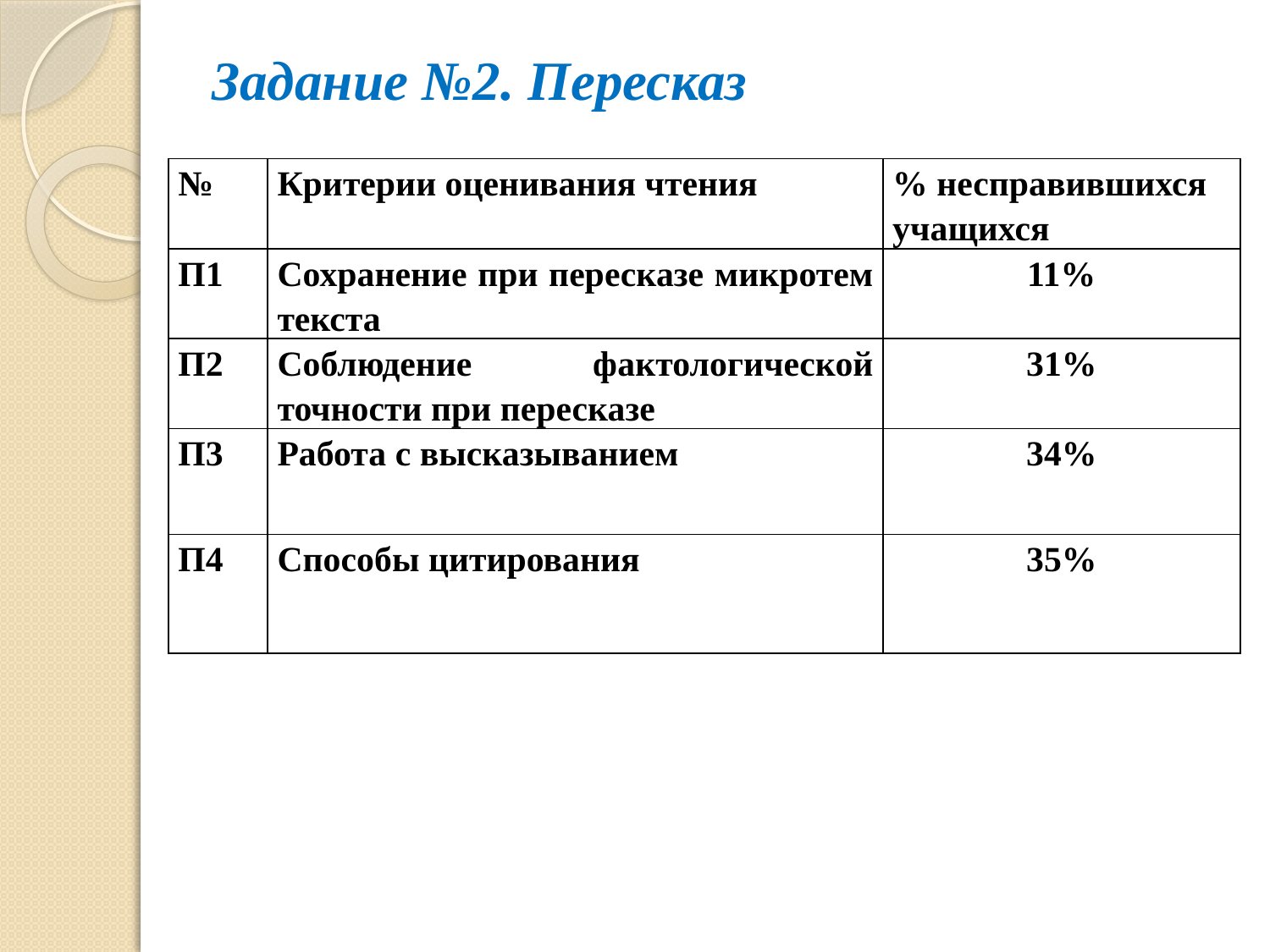

# Задание №2. Пересказ
| № | Критерии оценивания чтения | % несправившихся учащихся |
| --- | --- | --- |
| П1 | Сохранение при пересказе микротем текста | 11% |
| П2 | Соблюдение фактологической точности при пересказе | 31% |
| П3 | Работа с высказыванием | 34% |
| П4 | Способы цитирования | 35% |